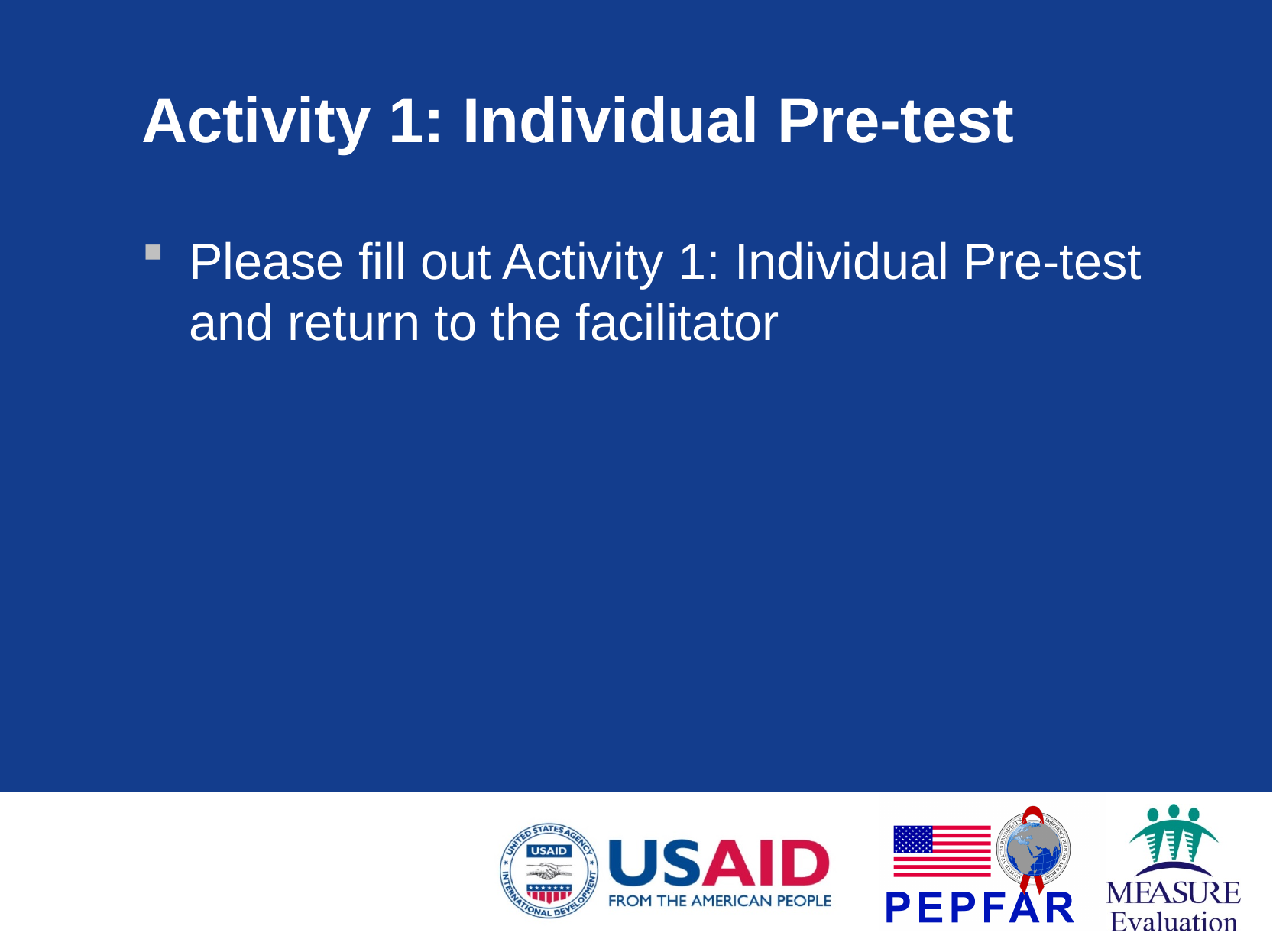

# Activity 1: Individual Pre-test
Please fill out Activity 1: Individual Pre-test and return to the facilitator